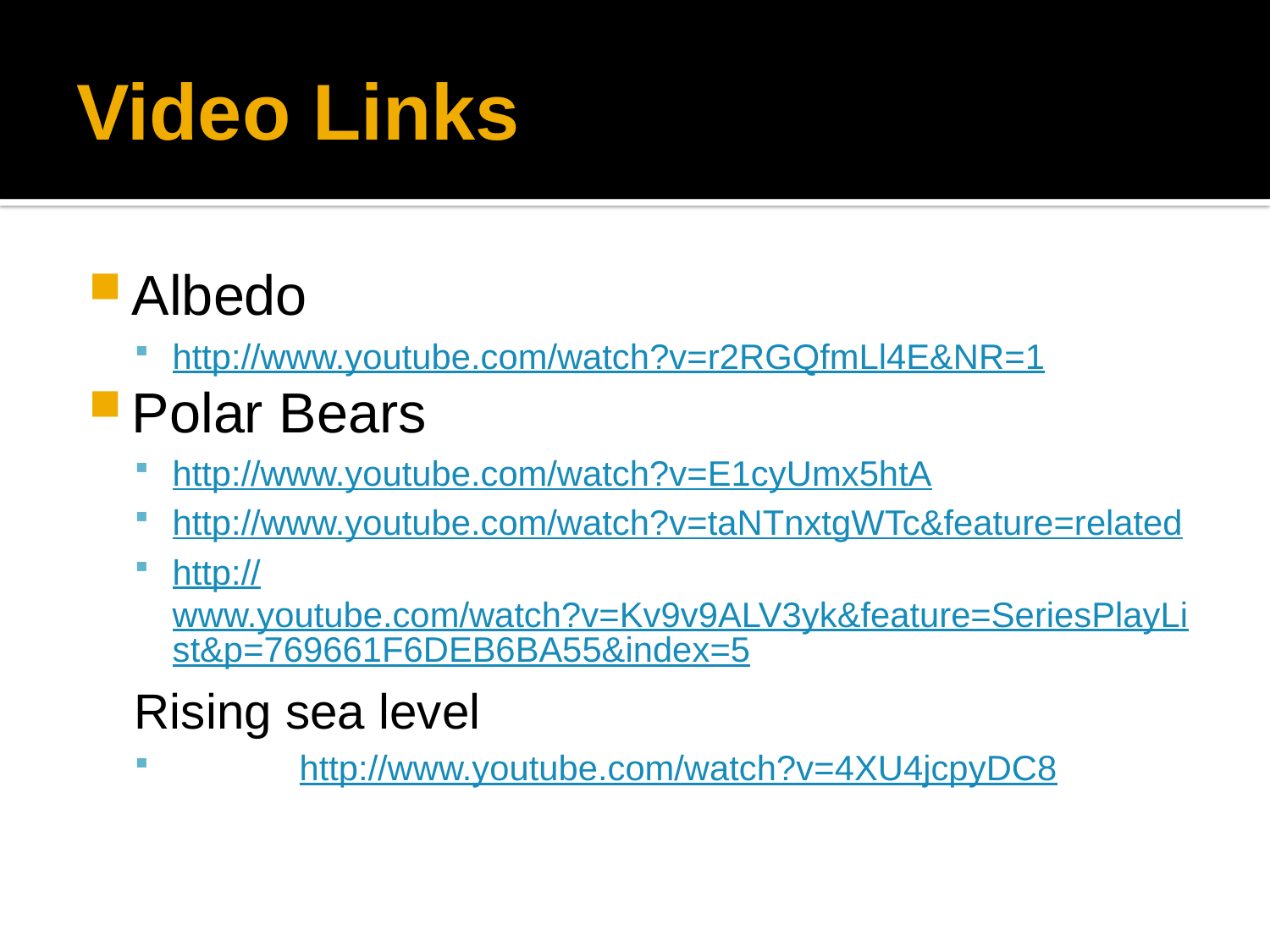

# Video Links
Albedo
http://www.youtube.com/watch?v=r2RGQfmLl4E&NR=1
Polar Bears
http://www.youtube.com/watch?v=E1cyUmx5htA
http://www.youtube.com/watch?v=taNTnxtgWTc&feature=related
http://www.youtube.com/watch?v=Kv9v9ALV3yk&feature=SeriesPlayList&p=769661F6DEB6BA55&index=5
Rising sea level
	http://www.youtube.com/watch?v=4XU4jcpyDC8